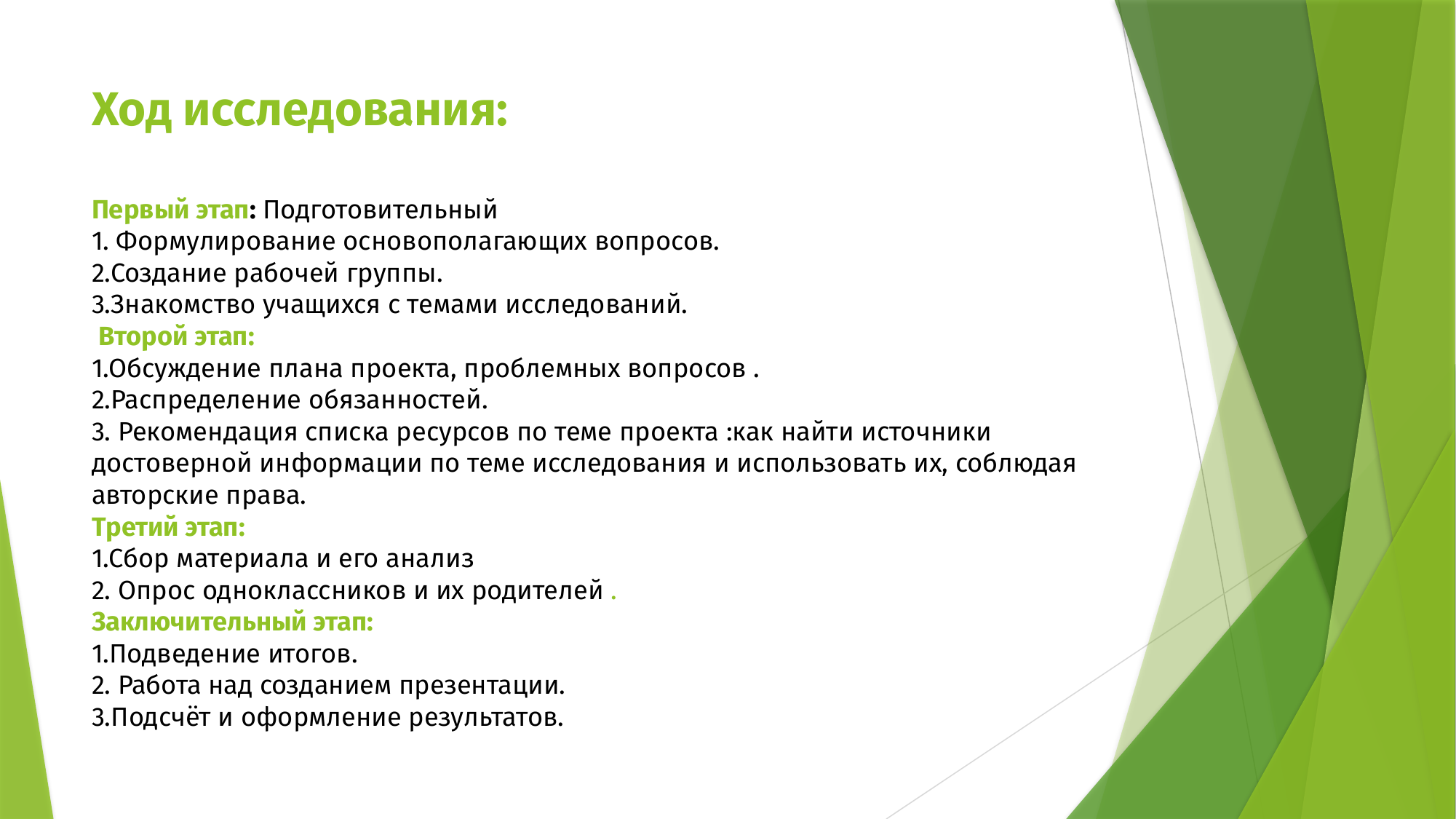

# Ход исследования: Первый этап: Подготовительный 1. Формулирование основополагающих вопросов. 2.Создание рабочей группы. 3.Знакомство учащихся с темами исследований. Второй этап: 1.Обсуждение плана проекта, проблемных вопросов . 2.Распределение обязанностей. 3. Рекомендация списка ресурсов по теме проекта :как найти источники достоверной информации по теме исследования и использовать их, соблюдая авторские права. Третий этап: 1.Сбор материала и его анализ 2. Опрос одноклассников и их родителей . Заключительный этап: 1.Подведение итогов. 2. Работа над созданием презентации. 3.Подсчёт и оформление результатов.